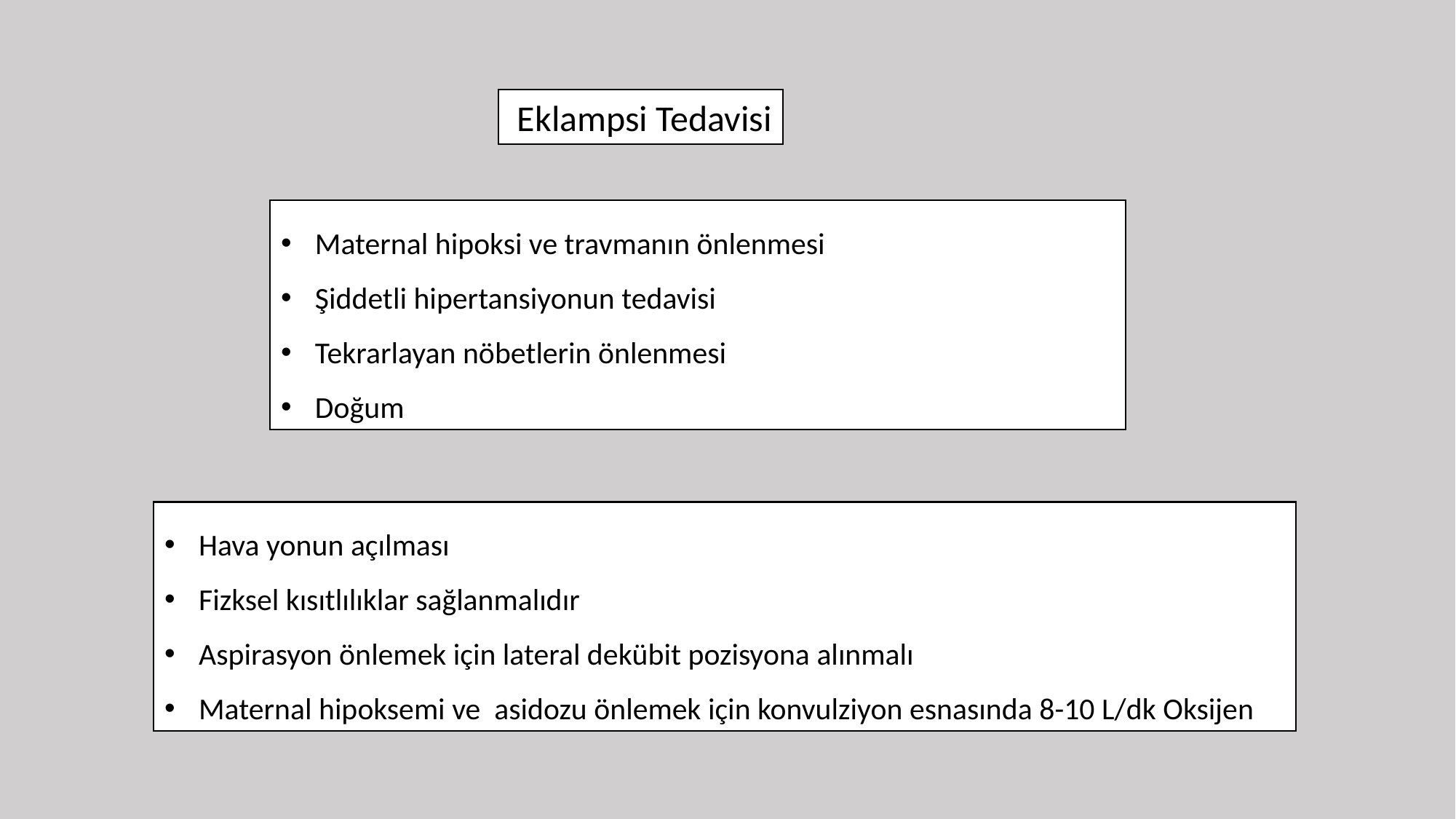

Eklampsi Tedavisi
Maternal hipoksi ve travmanın önlenmesi
Şiddetli hipertansiyonun tedavisi
Tekrarlayan nöbetlerin önlenmesi
Doğum
Hava yonun açılması
Fizksel kısıtlılıklar sağlanmalıdır
Aspirasyon önlemek için lateral dekübit pozisyona alınmalı
Maternal hipoksemi ve  asidozu önlemek için konvulziyon esnasında 8-10 L/dk Oksijen